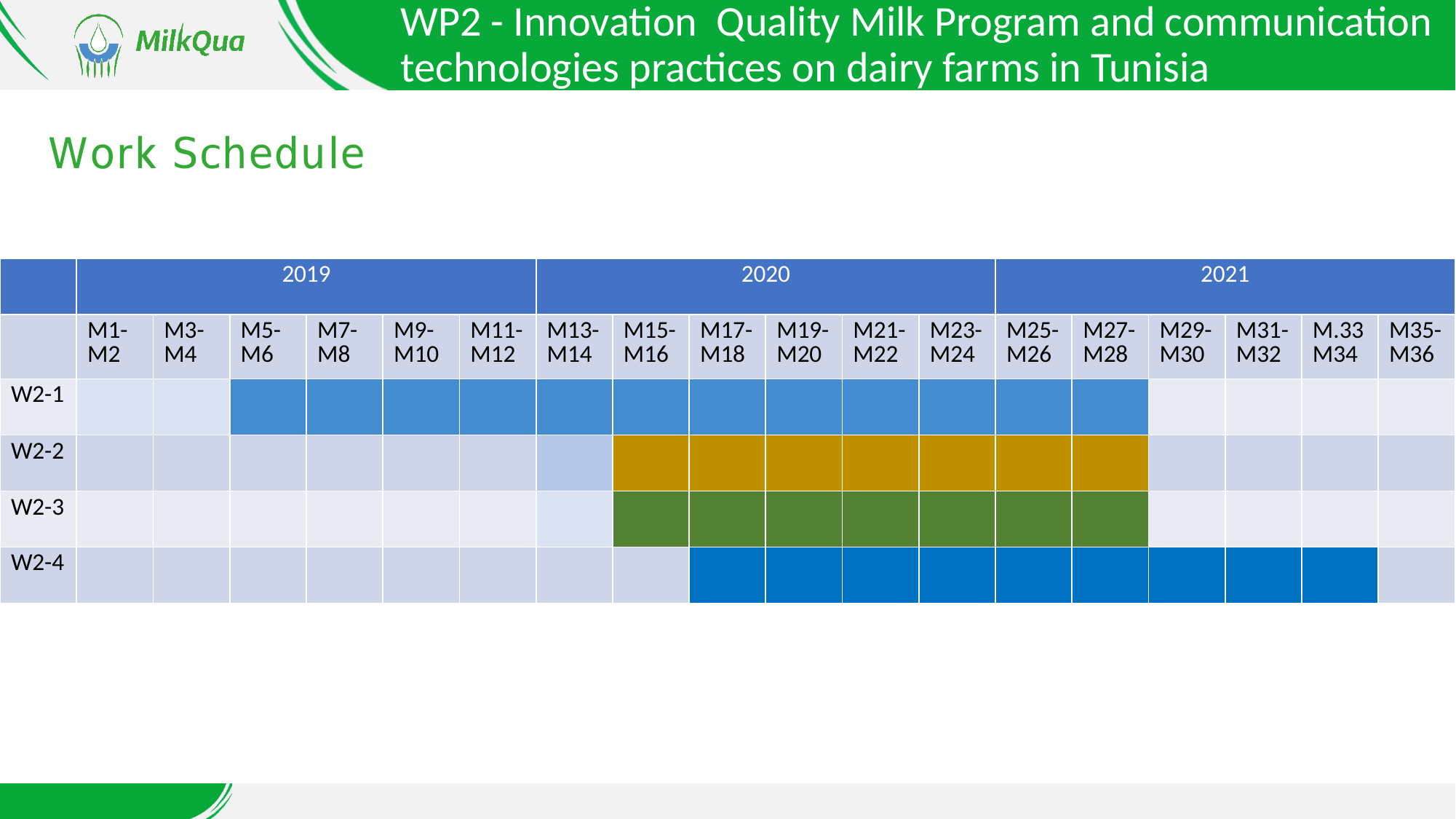

WP2 - Innovation  Quality Milk Program and communication technologies practices on dairy farms in Tunisia
# Work Schedule
|  | 2019 |  |  |  |  |  | 2020 |  |  |  |  |  | 2021 |  |  |  |  |  |
| --- | --- | --- | --- | --- | --- | --- | --- | --- | --- | --- | --- | --- | --- | --- | --- | --- | --- | --- |
|  | M1- M2 | M3- M4 | M5- M6 | M7- M8 | M9- M10 | M11- M12 | M13- M14 | M15- M16 | M17- M18 | M19- M20 | M21- M22 | M23- M24 | M25- M26 | M27- M28 | M29- M30 | M31- M32 | M.33 M34 | M35- M36 |
| W2-1 |  |  |  |  |  |  |  |  |  |  |  |  |  |  |  |  |  |  |
| W2-2 |  |  |  |  |  |  |  |  |  |  |  |  |  |  |  |  |  |  |
| W2-3 |  |  |  |  |  |  |  |  |  |  |  |  |  |  |  |  |  |  |
| W2-4 |  |  |  |  |  |  |  |  |  |  |  |  |  |  |  |  |  |  |